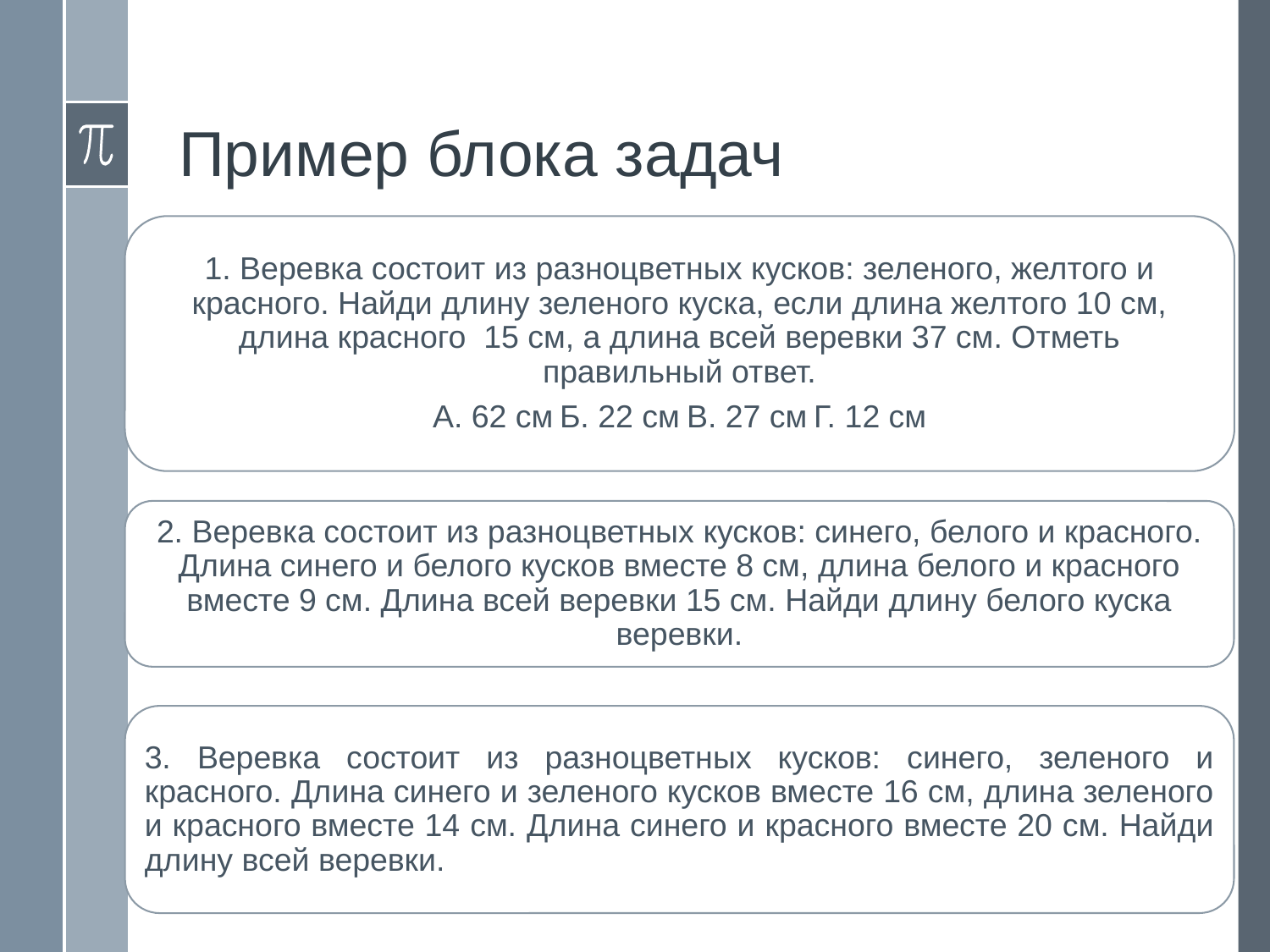

# Пример блока задач
1. Веревка состоит из разноцветных кусков: зеленого, желтого и красного. Найди длину зеленого куска, если длина желтого 10 см, длина красного  15 см, а длина всей веревки 37 см. Отметь правильный ответ.
А. 62 см	Б. 22 см	В. 27 см	Г. 12 см
2. Веревка состоит из разноцветных кусков: синего, белого и красного. Длина синего и белого кусков вместе 8 см, длина белого и красного вместе 9 см. Длина всей веревки 15 см. Найди длину белого куска веревки.
3. Веревка состоит из разноцветных кусков: синего, зеленого и красного. Длина синего и зеленого кусков вместе 16 см, длина зеленого и красного вместе 14 см. Длина синего и красного вместе 20 см. Найди длину всей веревки.